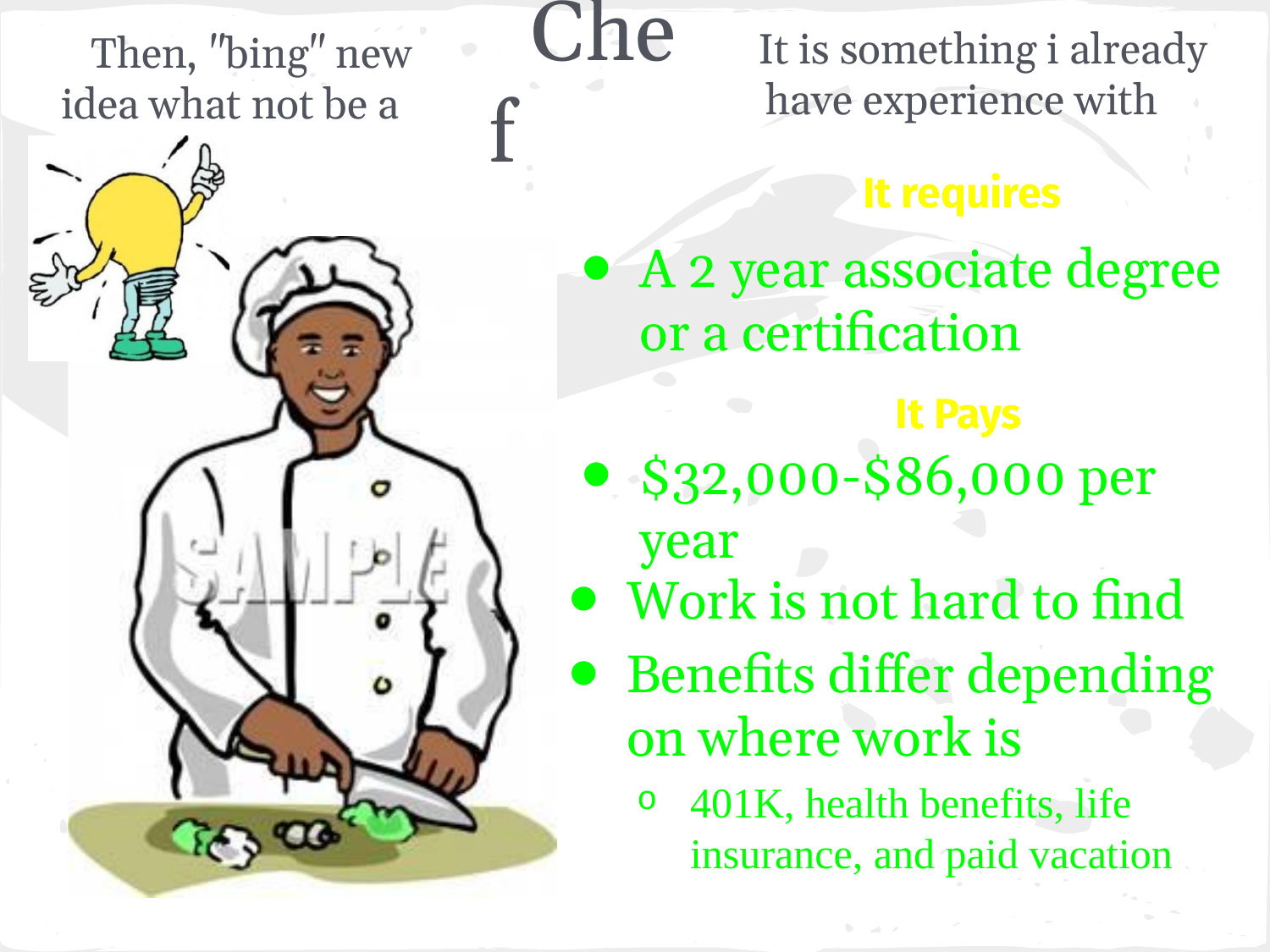

Then, "bing" new idea what not be a
It is something i already have experience with
# Chef

 It requires
A 2 year associate degree or a certification

 It Pays
$32,000-$86,000 per year

Work is not hard to find
Benefits differ depending on where work is
401K, health benefits, life insurance, and paid vacation